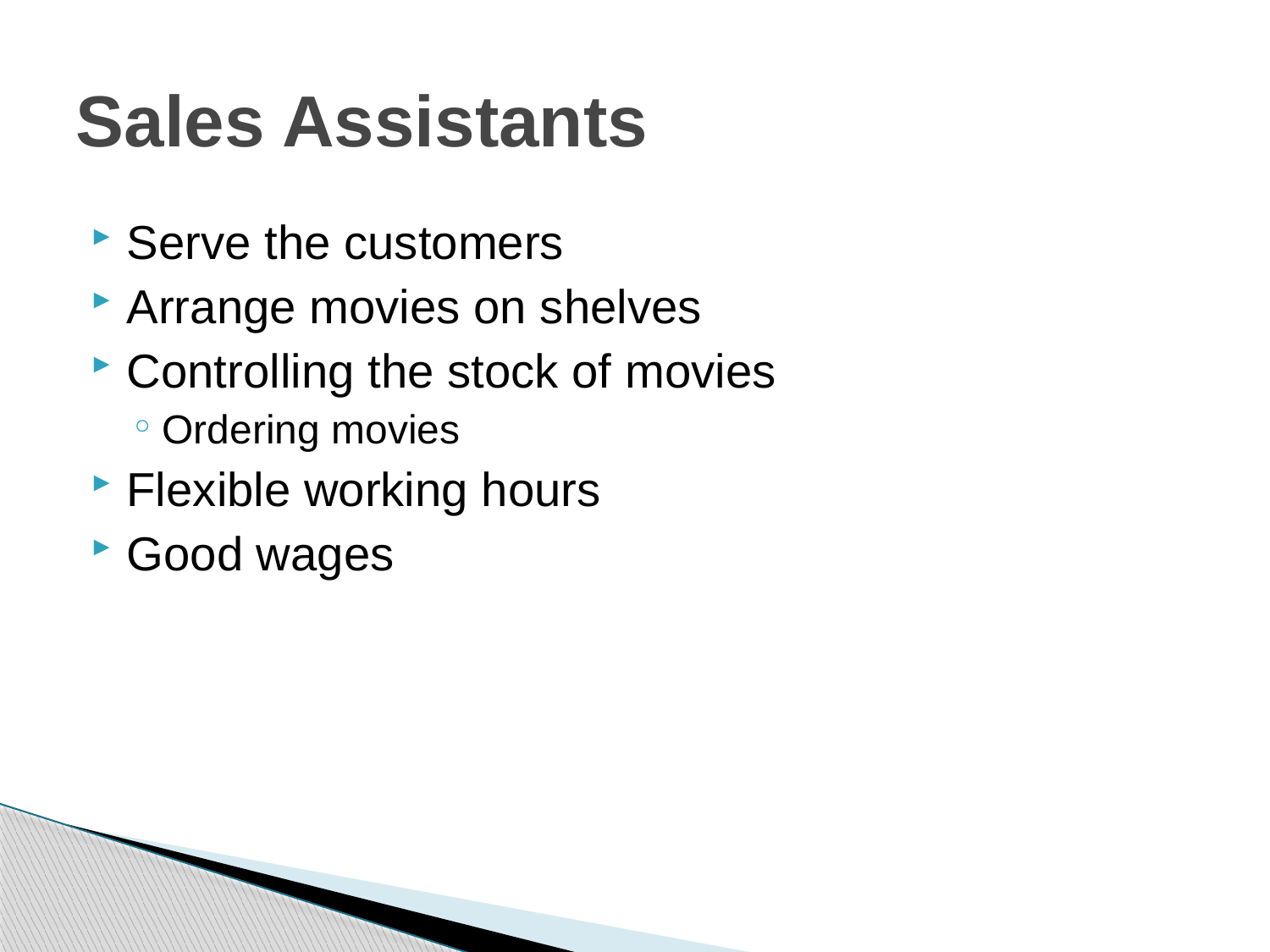

# Sales Assistants
Serve the customers
Arrange movies on shelves
Controlling the stock of movies
Ordering movies
Flexible working hours
Good wages